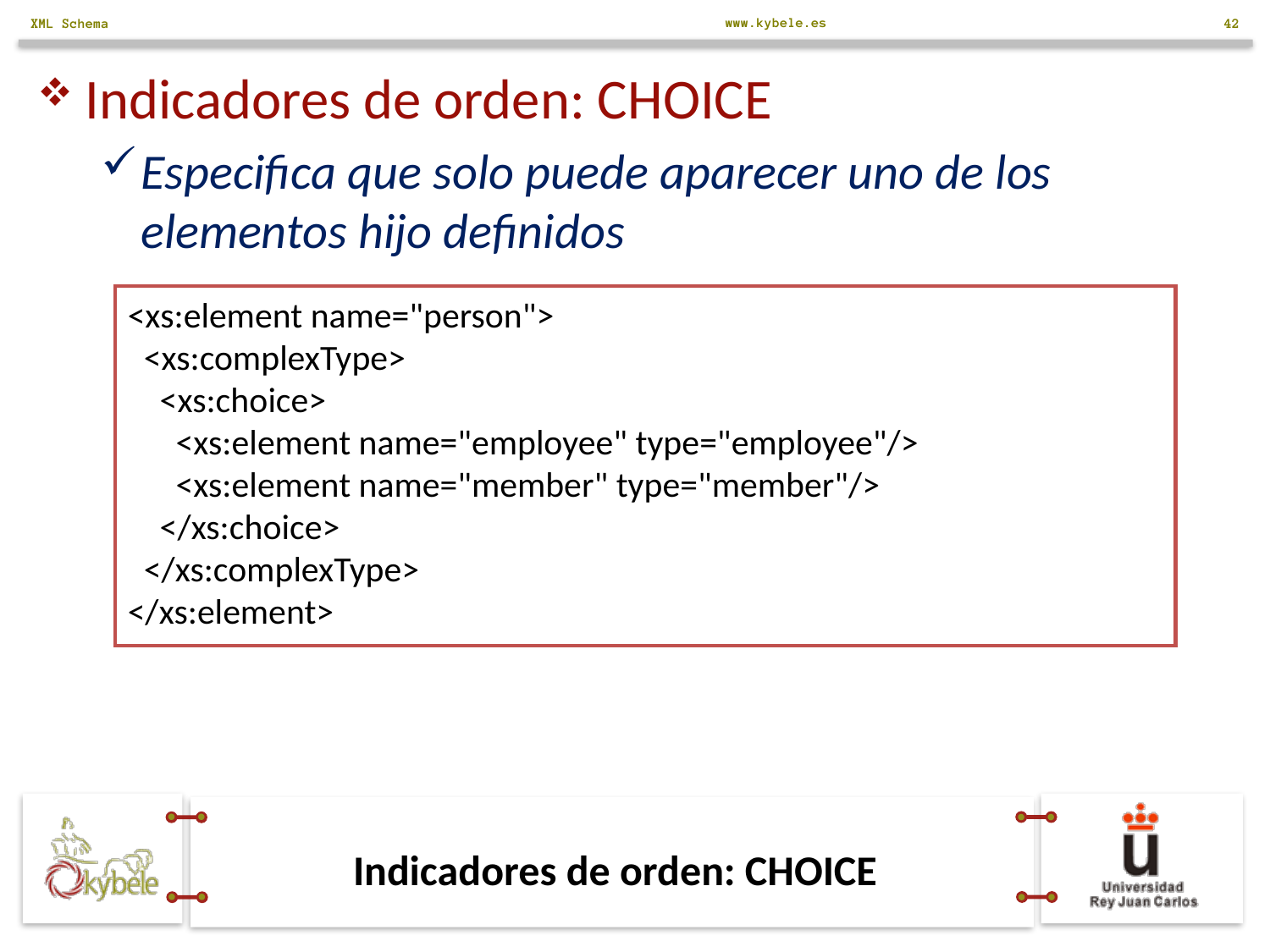

XML Schema
42
Indicadores de orden: CHOICE
Especifica que solo puede aparecer uno de los elementos hijo definidos
<xs:element name="person">
  <xs:complexType>
    <xs:choice>
      <xs:element name="employee" type="employee"/>
      <xs:element name="member" type="member"/>
    </xs:choice>
  </xs:complexType>
</xs:element>
# Indicadores de orden: CHOICE